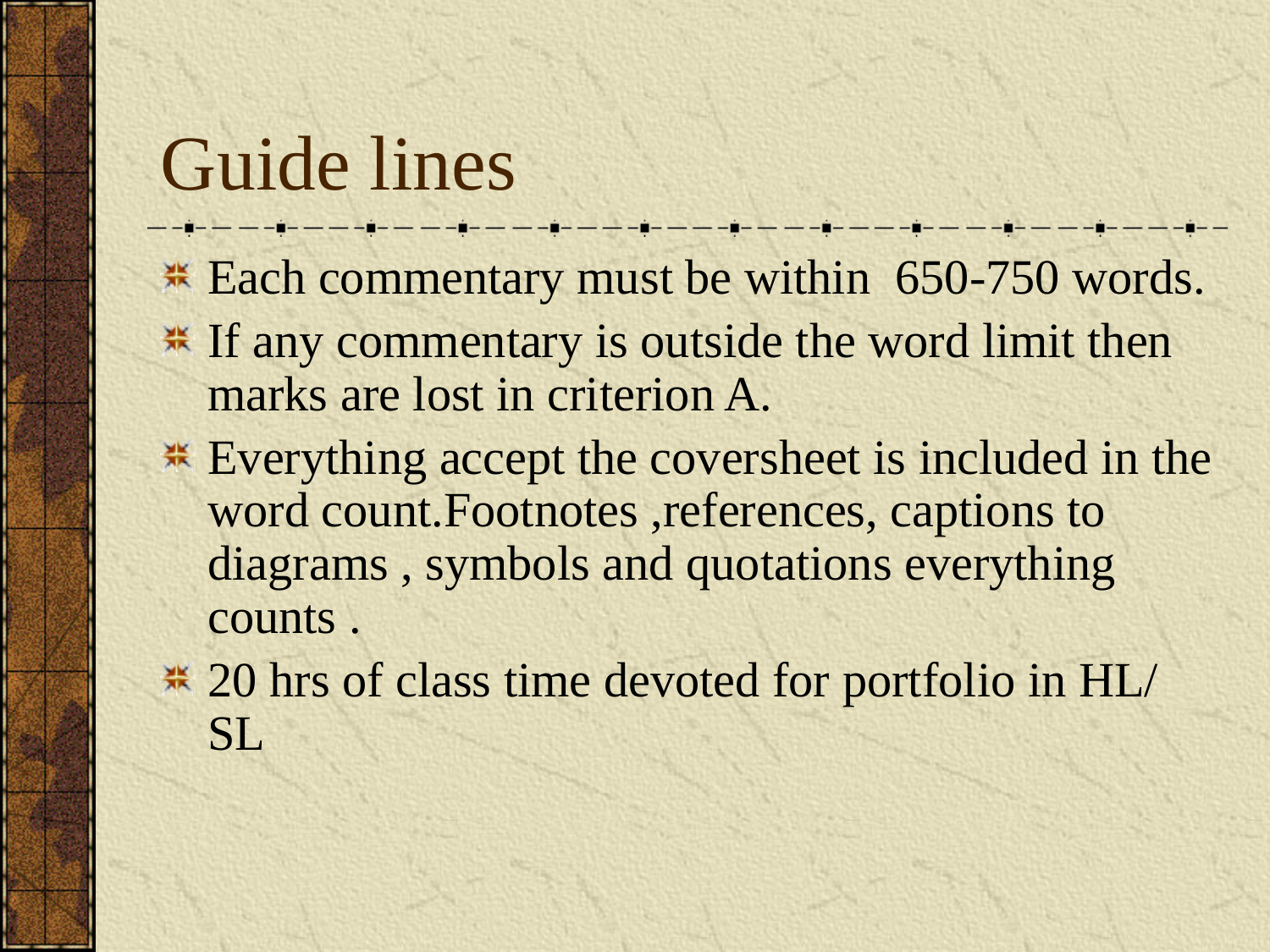

# Guide lines
Each commentary must be within  650-750 words.
If any commentary is outside the word limit then marks are lost in criterion A.
Everything accept the coversheet is included in the word count.Footnotes ,references, captions to diagrams , symbols and quotations everything counts .
20 hrs of class time devoted for portfolio in HL/ SL